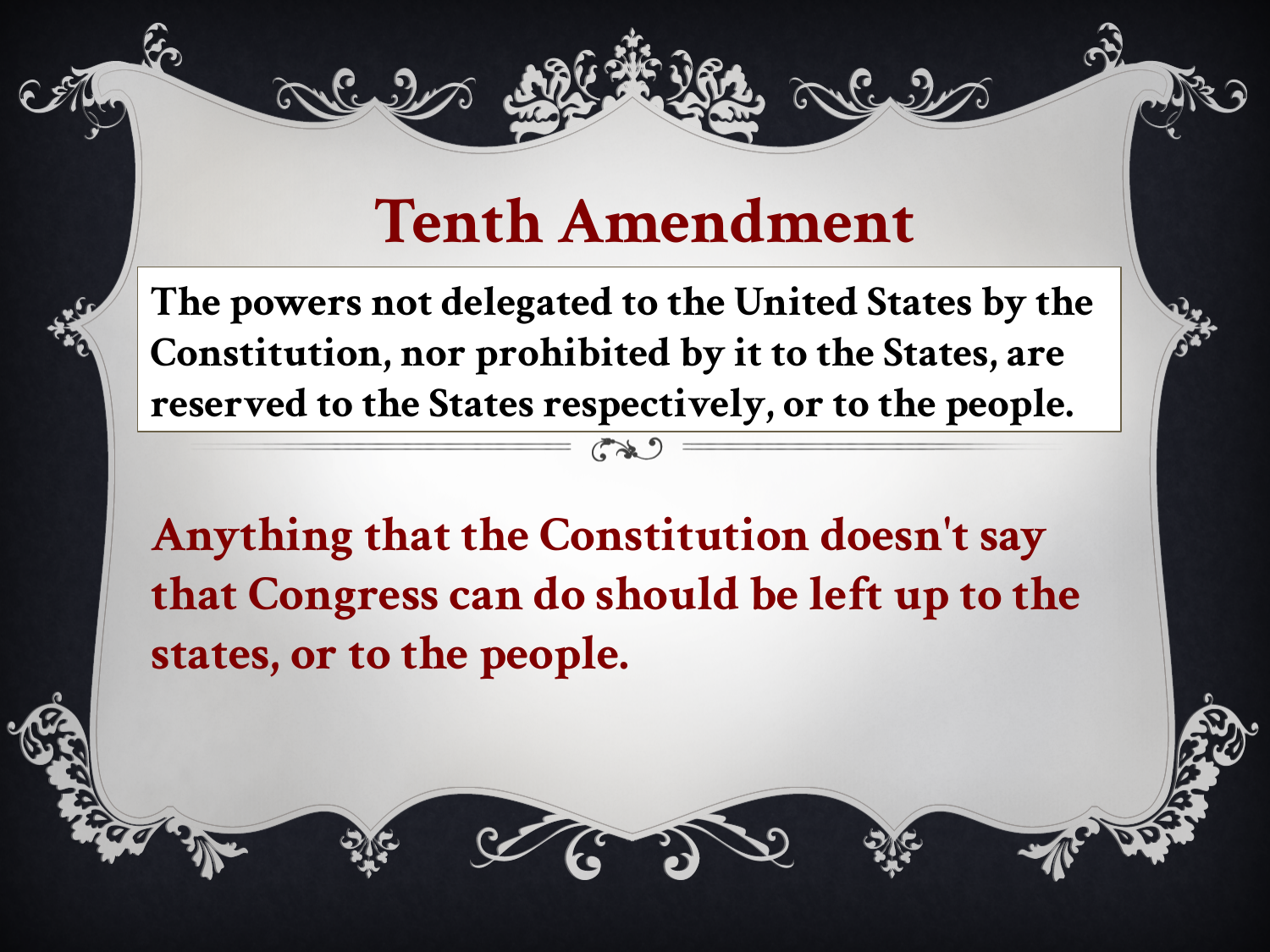

Tenth Amendment
The powers not delegated to the United States by the Constitution, nor prohibited by it to the States, are reserved to the States respectively, or to the people.

Anything that the Constitution doesn't say that Congress can do should be left up to the states, or to the people.